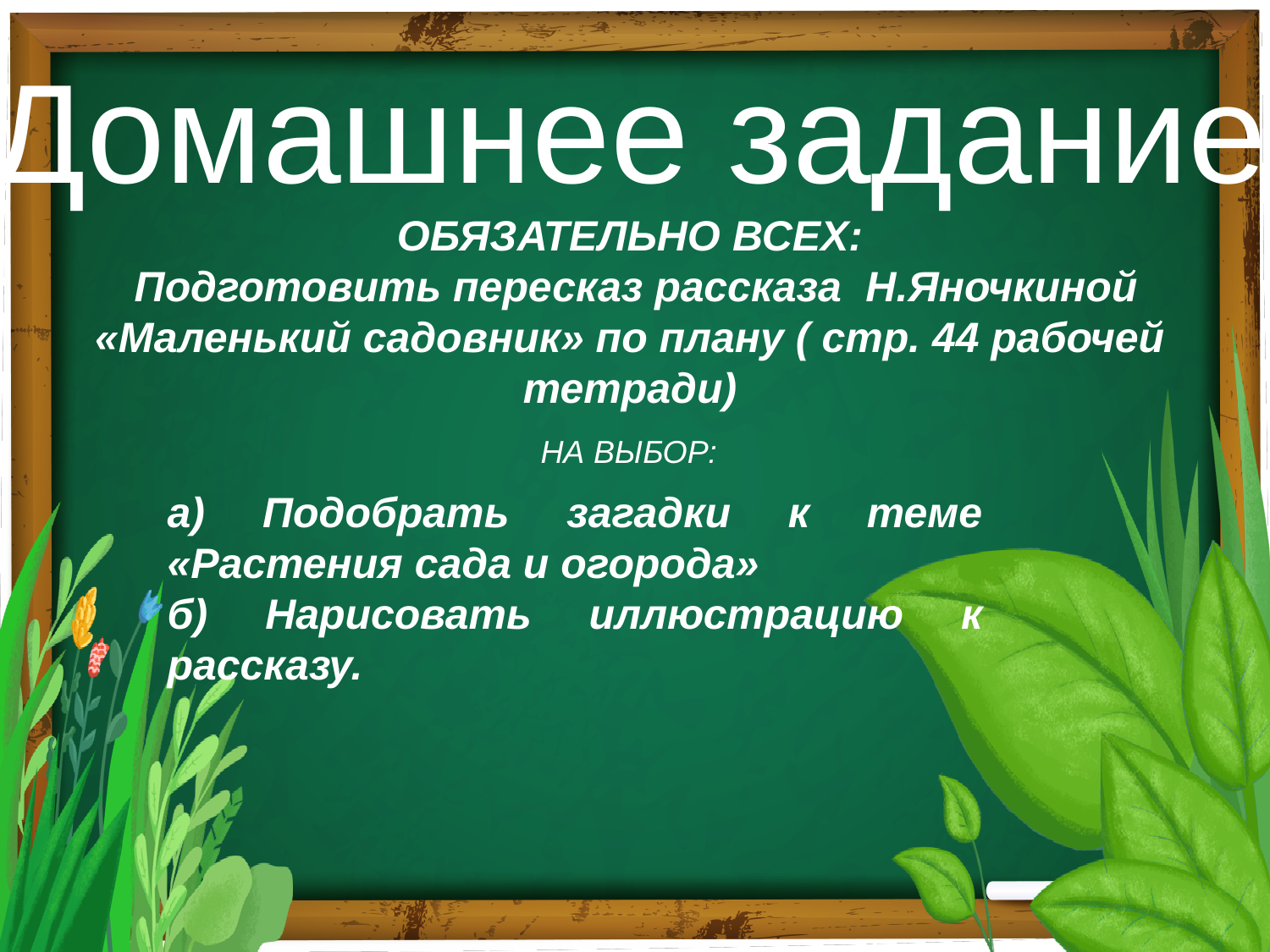

Домашнее задание
ОБЯЗАТЕЛЬНО ВСЕХ:
 Подготовить пересказ рассказа  Н.Яночкиной «Маленький садовник» по плану ( стр. 44 рабочей тетради)
НА ВЫБОР:
а) Подобрать загадки к теме «Растения сада и огорода»
б) Нарисовать иллюстрацию к рассказу.